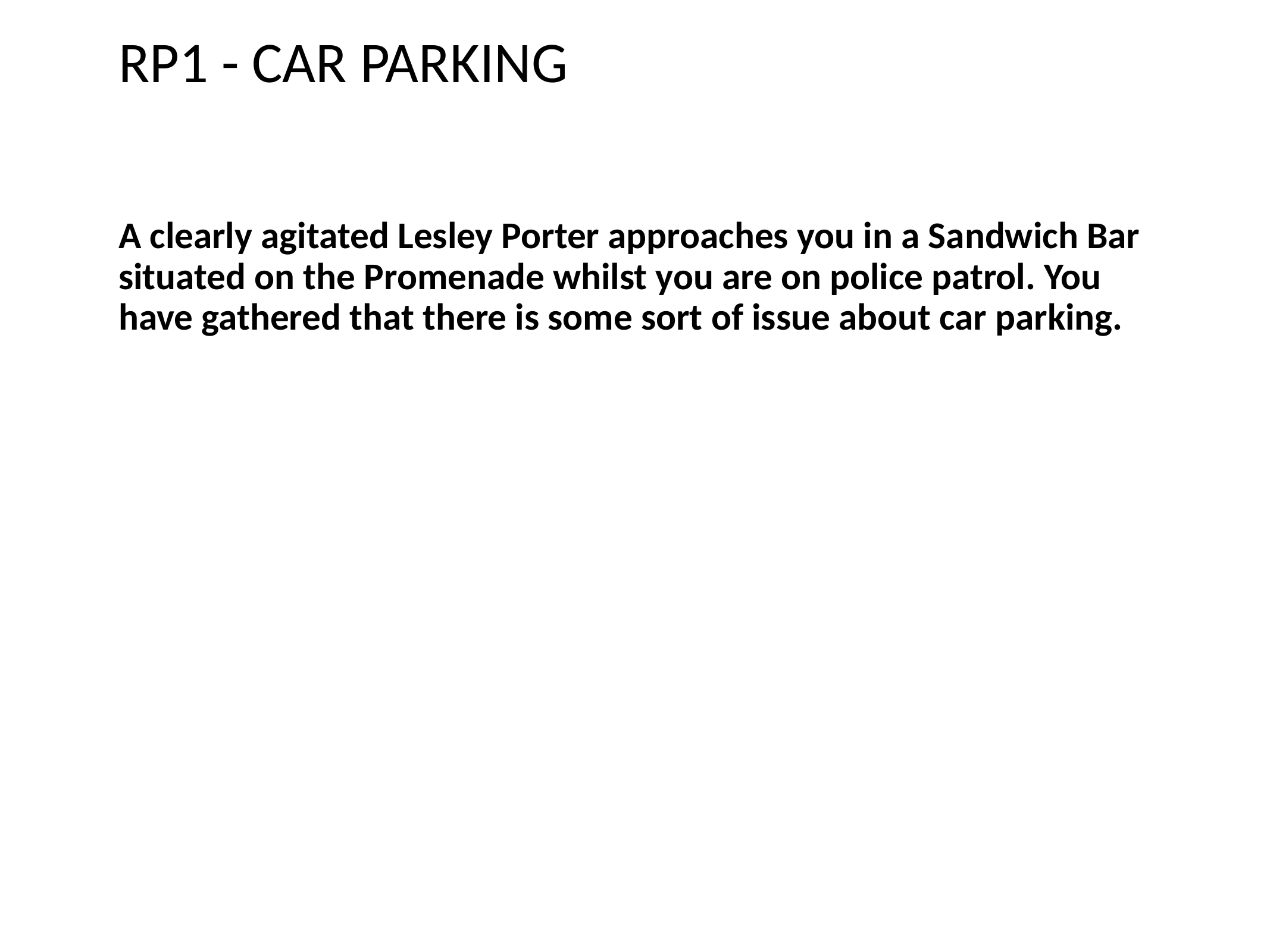

# RP1 - CAR PARKING
A clearly agitated Lesley Porter approaches you in a Sandwich Bar situated on the Promenade whilst you are on police patrol. You have gathered that there is some sort of issue about car parking.